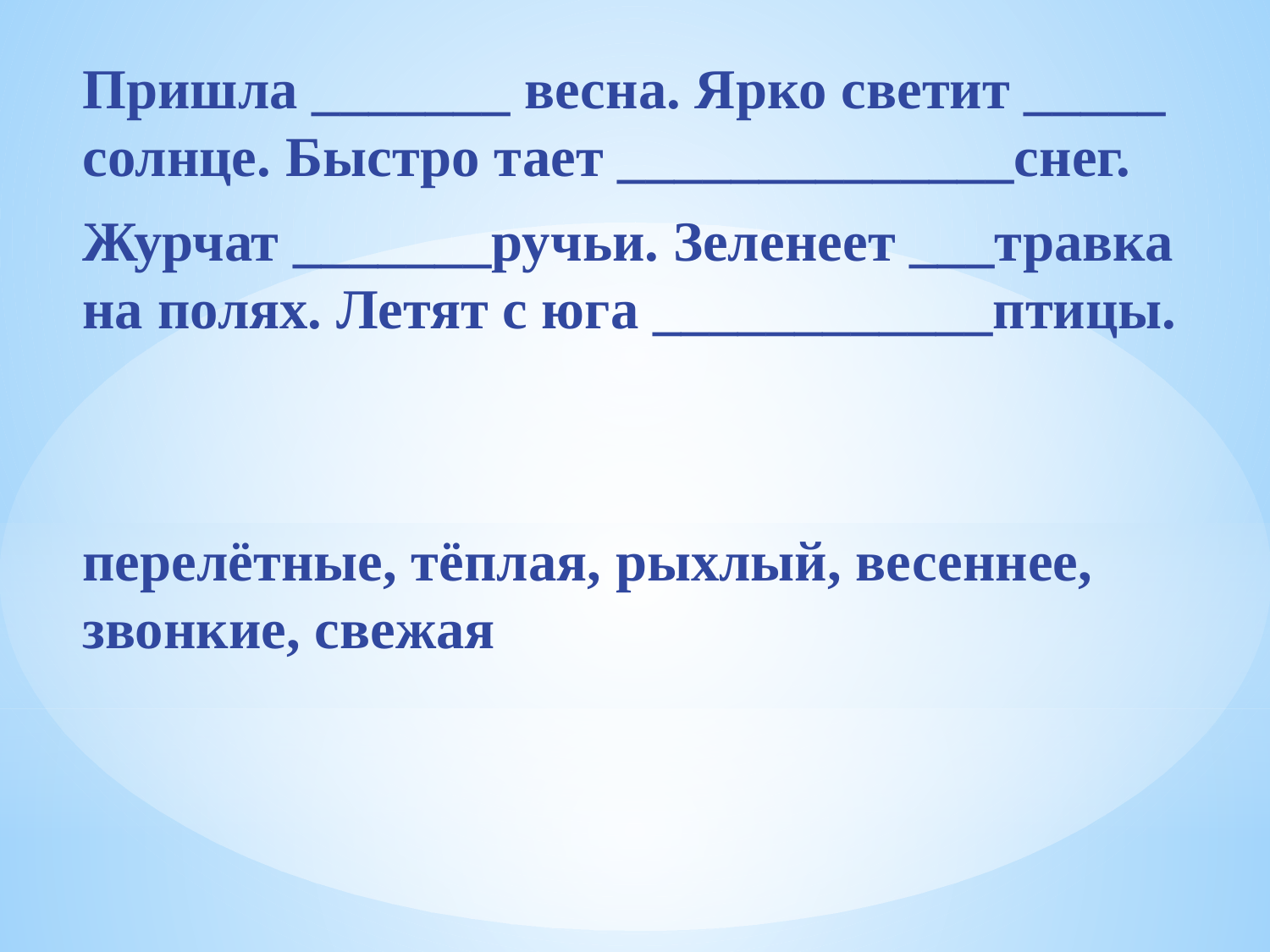

Пришла _______ весна. Ярко светит _____ солнце. Быстро тает ______________снег.
Журчат _______ручьи. Зеленеет ___травка на полях. Летят с юга ____________птицы.

перелётные, тёплая, рыхлый, весеннее, звонкие, свежая